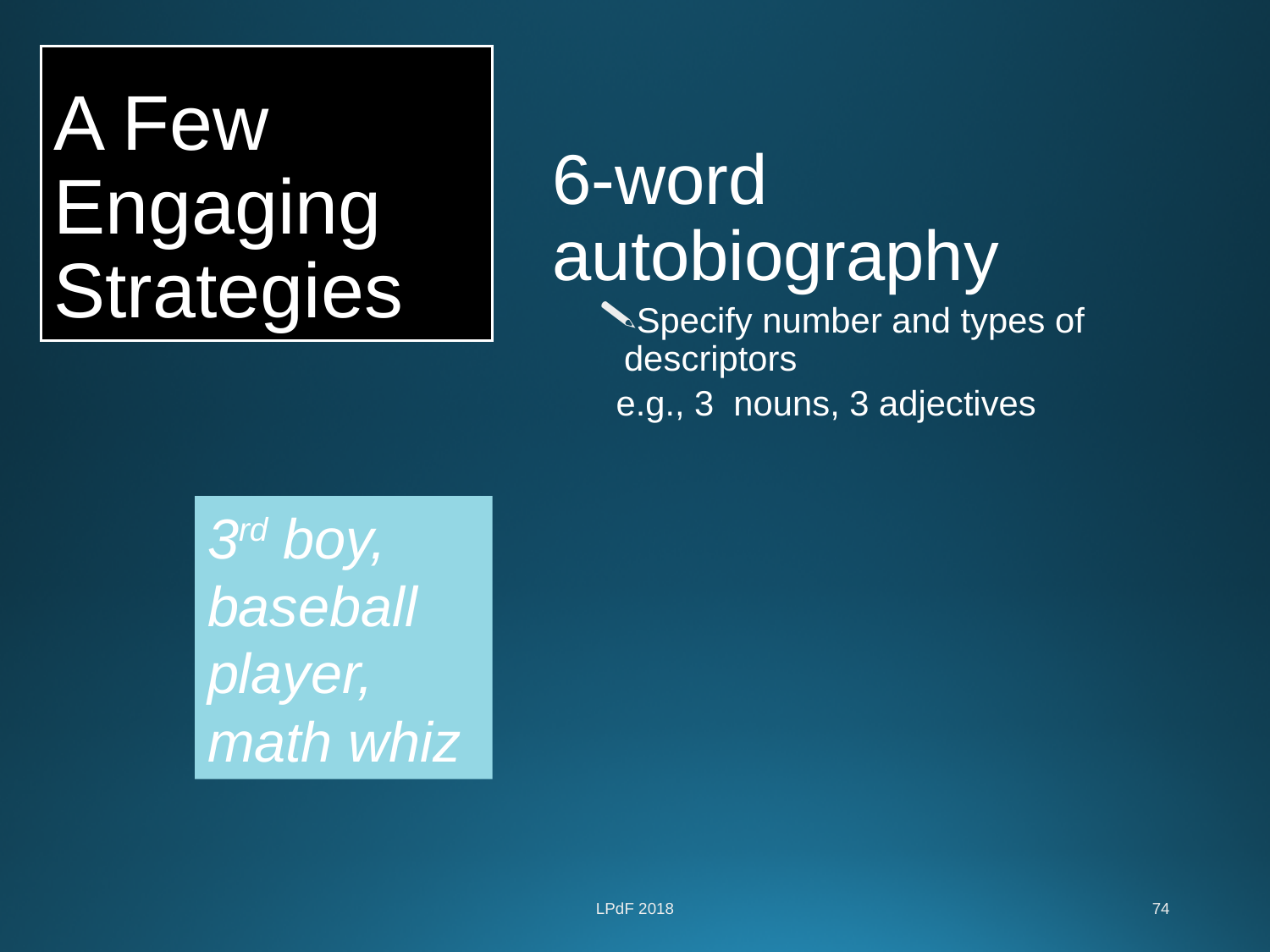

# A Few Engaging Strategies

6-word autobiography
Specify number and types of descriptors
e.g., 3  nouns, 3 adjectives
3rd boy, baseball player, math whiz
LPdF 2018
74